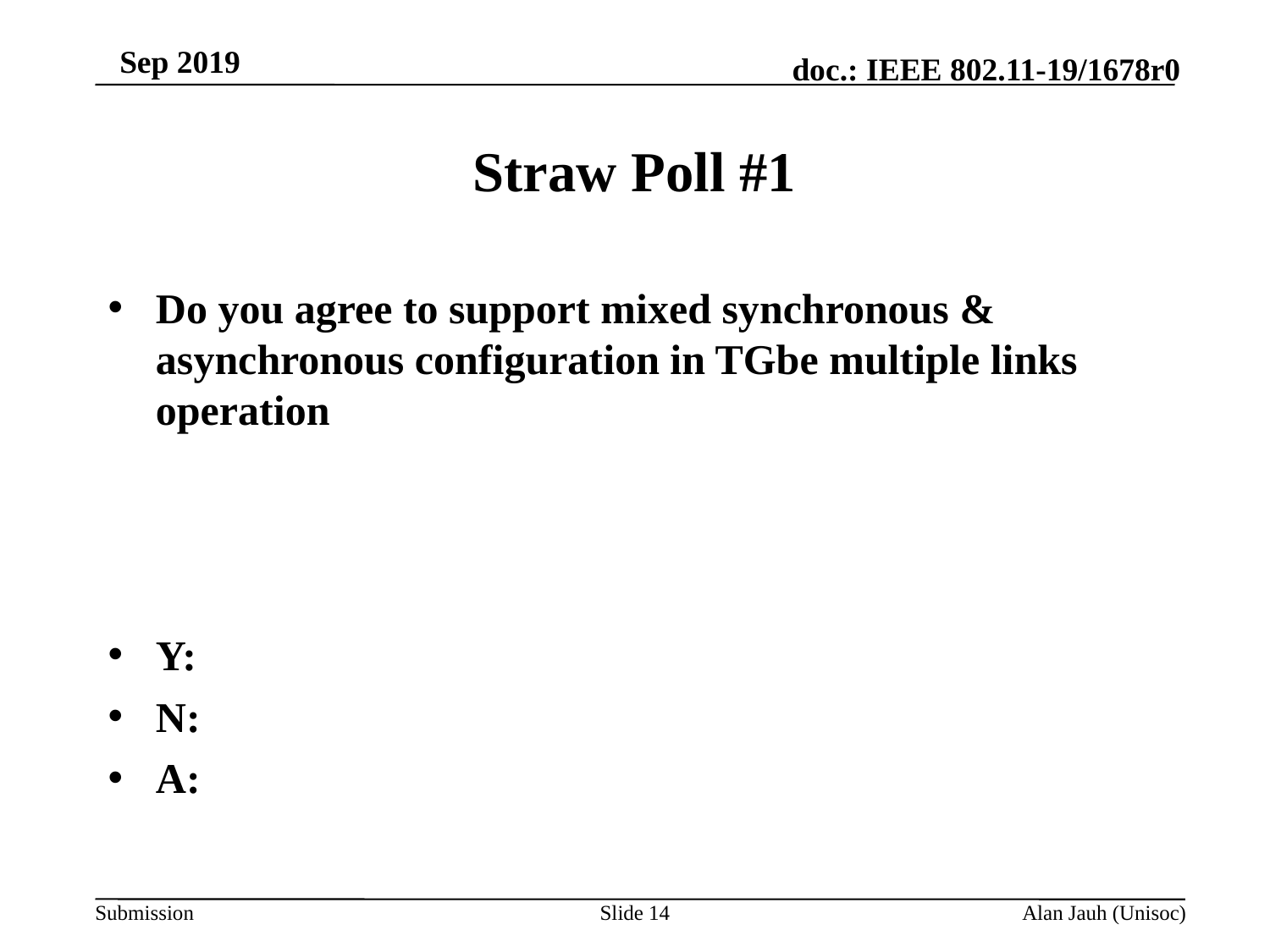

# Straw Poll #1
Do you agree to support mixed synchronous & asynchronous configuration in TGbe multiple links operation

Y:
N:
A:
Slide 14
Alan Jauh (Unisoc)